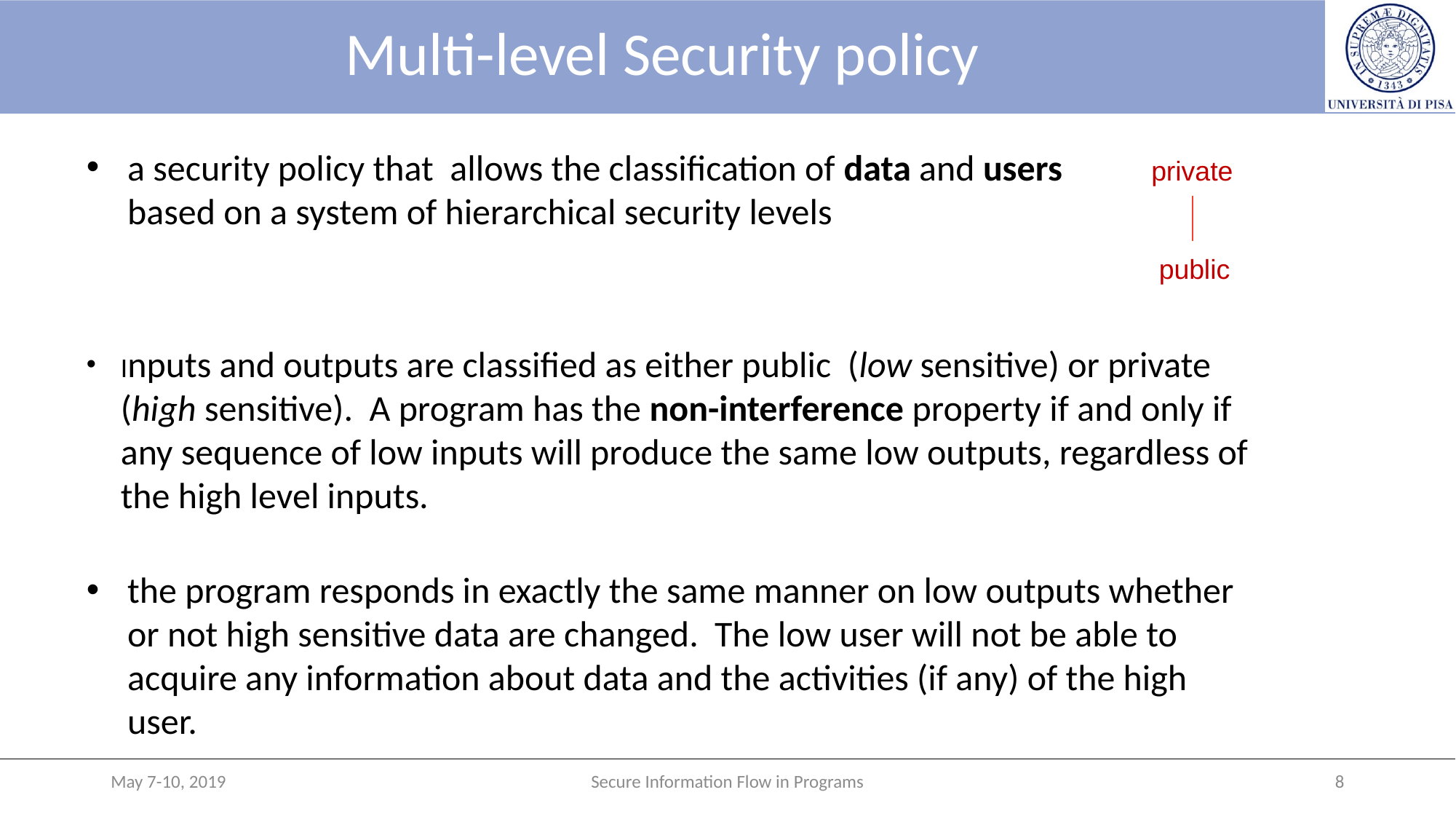

# Multi-level Security policy
a security policy that  allows the classification of data and users based on a system of hierarchical security levels
private

 public

Inputs and outputs are classified as either public  (low sensitive) or private (high sensitive).  A program has the non-interference property if and only if any sequence of low inputs will produce the same low outputs, regardless of the high level inputs.

the program responds in exactly the same manner on low outputs whether or not high sensitive data are changed.  The low user will not be able to acquire any information about data and the activities (if any) of the high user.
May 7-10, 2019
Secure Information Flow in Programs
8